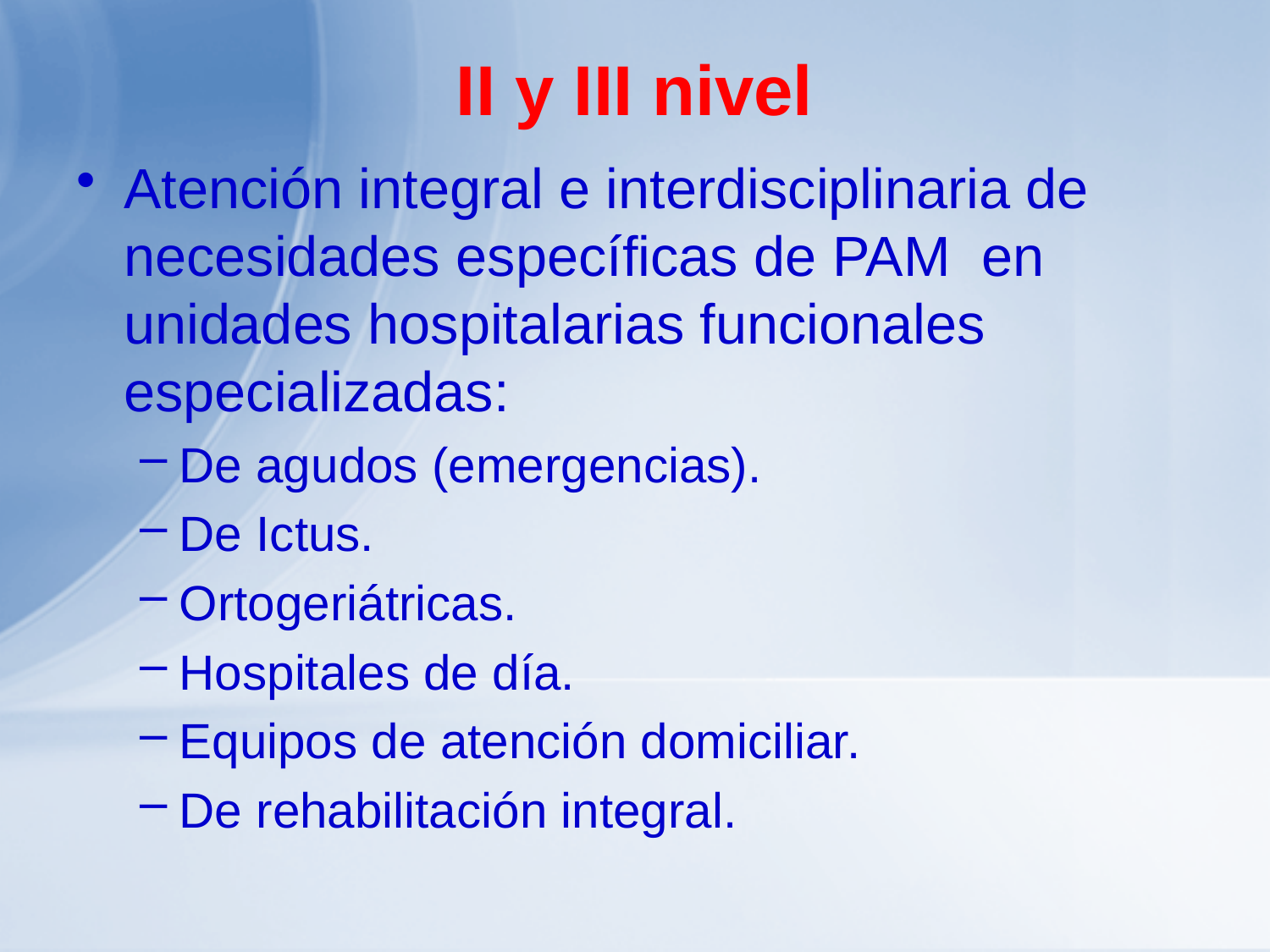

# II y III nivel
Atención integral e interdisciplinaria de necesidades específicas de PAM  en unidades hospitalarias funcionales especializadas:
De agudos (emergencias).
De Ictus.
Ortogeriátricas.
Hospitales de día.
Equipos de atención domiciliar.
De rehabilitación integral.